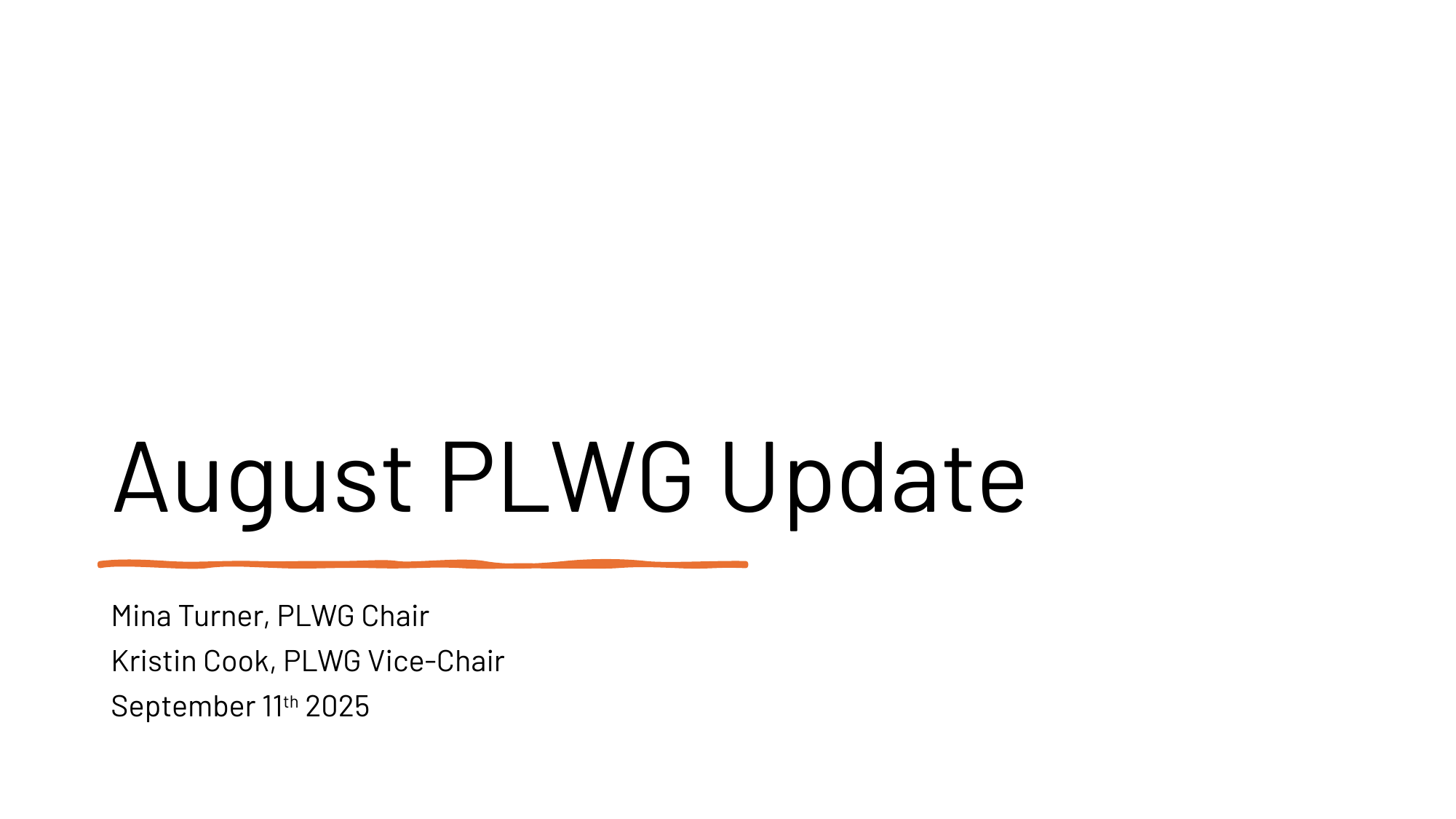

# August PLWG Update

Mina Turner, PLWG Chair
Kristin Cook, PLWG Vice-Chair
September 11th 2025